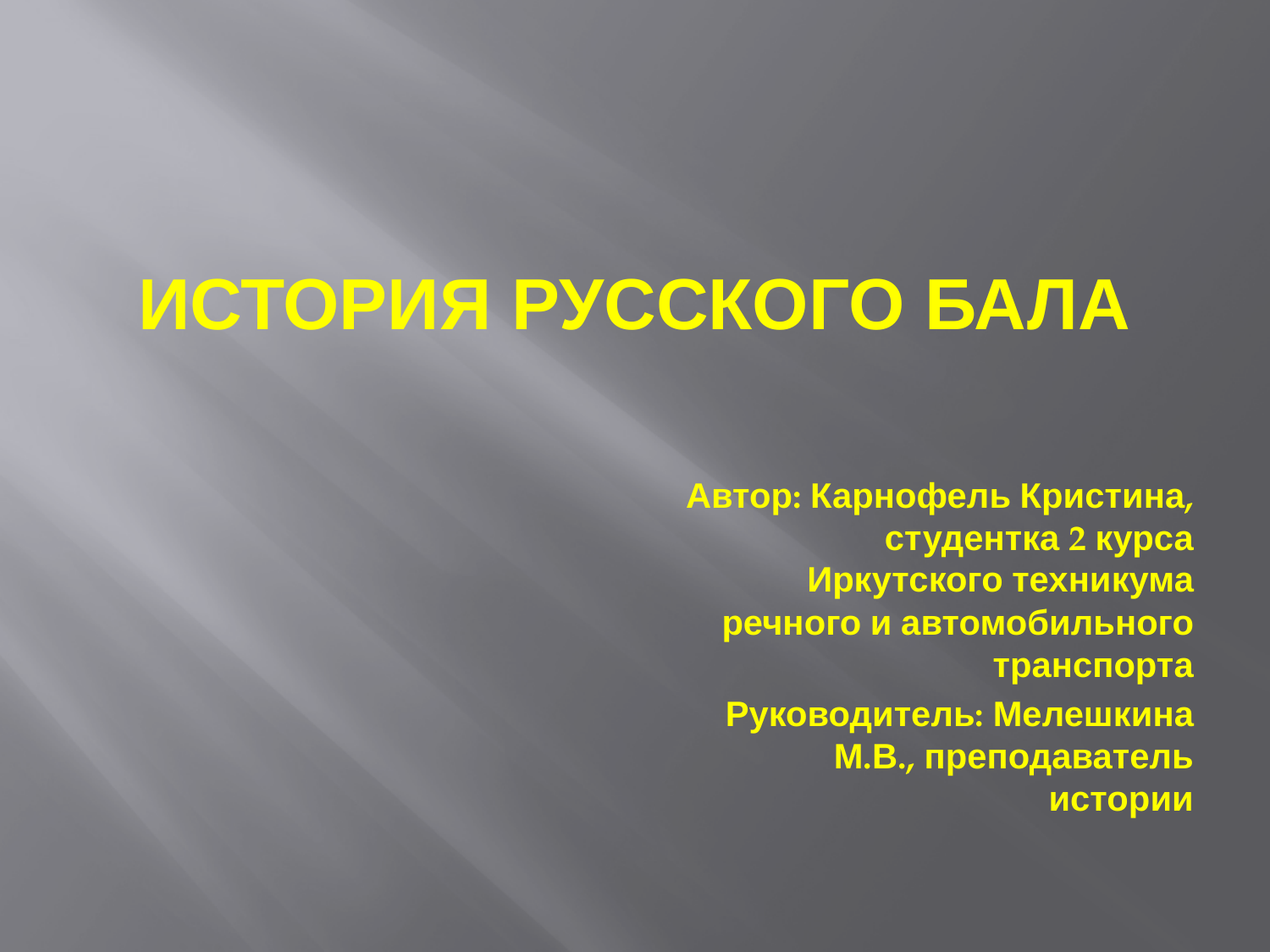

# ИСТОРИЯ РУССКОГО БАЛА
Автор: Карнофель Кристина, студентка 2 курса Иркутского техникума речного и автомобильного транспорта
Руководитель: Мелешкина М.В., преподаватель истории